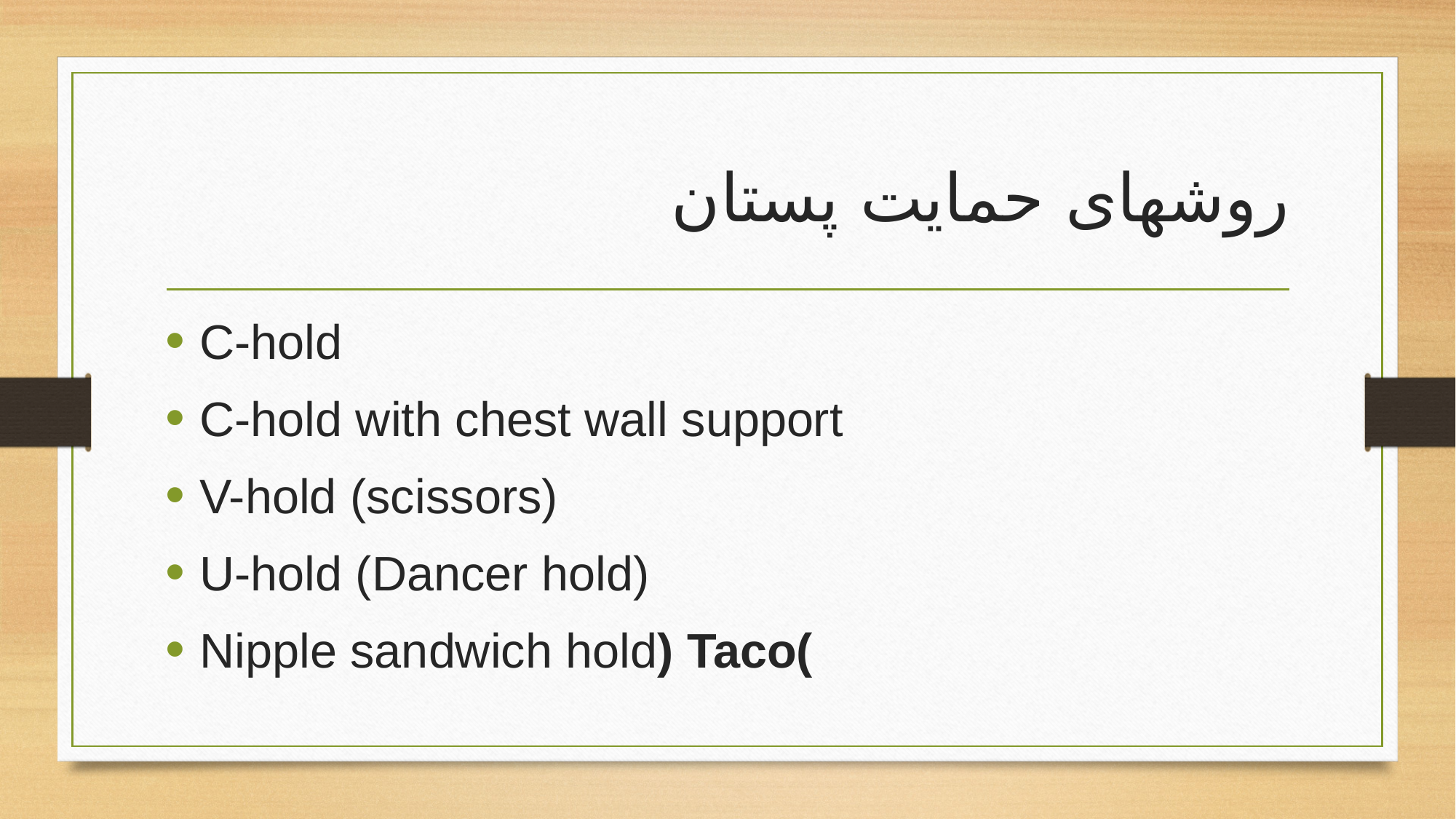

# روشهای حمایت پستان
C-hold
C-hold with chest wall support
V-hold (scissors)
U-hold (Dancer hold)
Nipple sandwich hold) Taco(